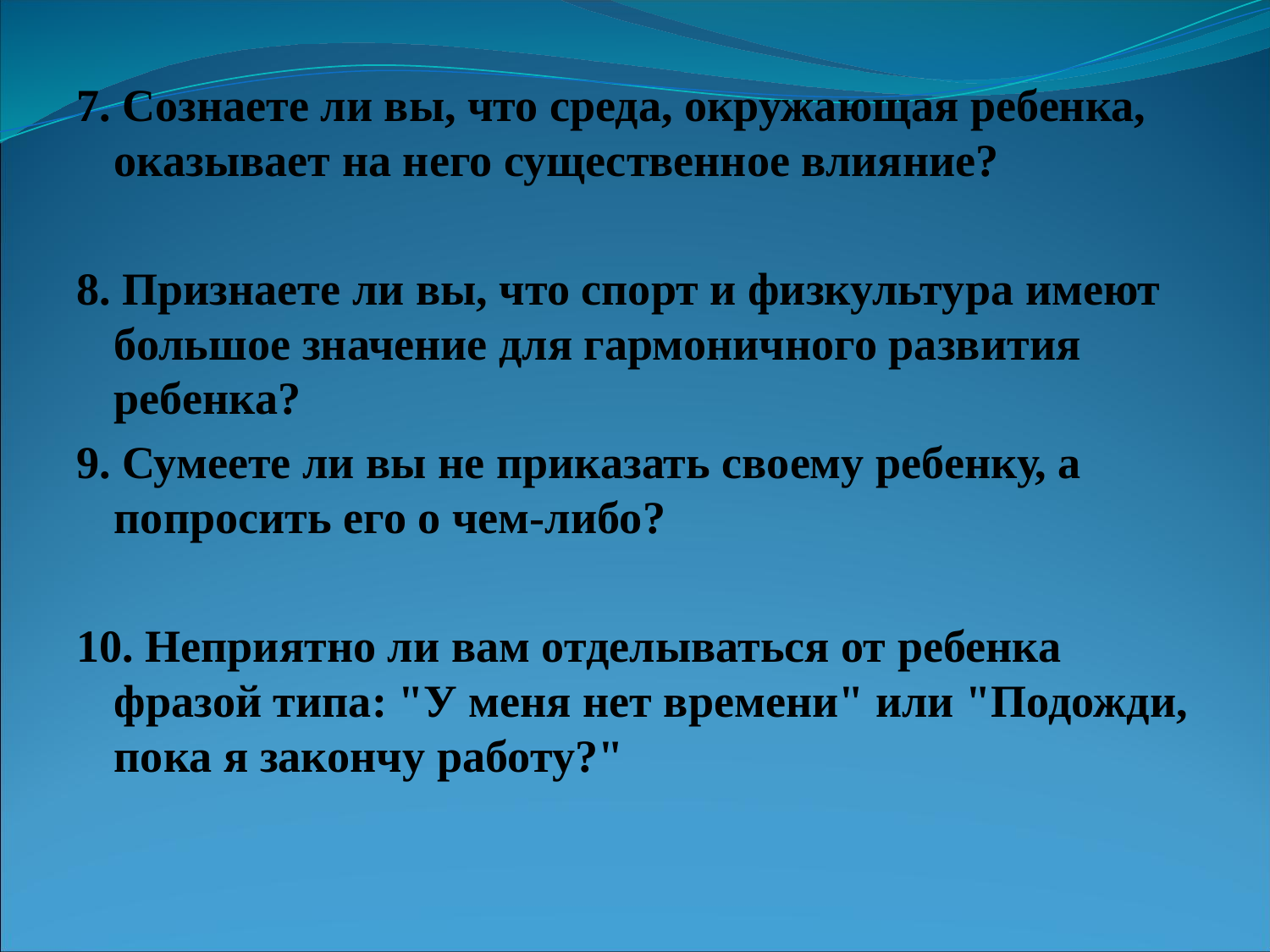

7. Сознаете ли вы, что среда, окружающая ребенка, оказывает на него существенное влияние?

8. Признаете ли вы, что спорт и физкультура имеют большое значение для гармоничного развития ребенка?
9. Сумеете ли вы не приказать своему ребенку, а попросить его о чем-либо?

10. Неприятно ли вам отделываться от ребенка фразой типа: "У меня нет времени" или "Подожди, пока я закончу работу?"